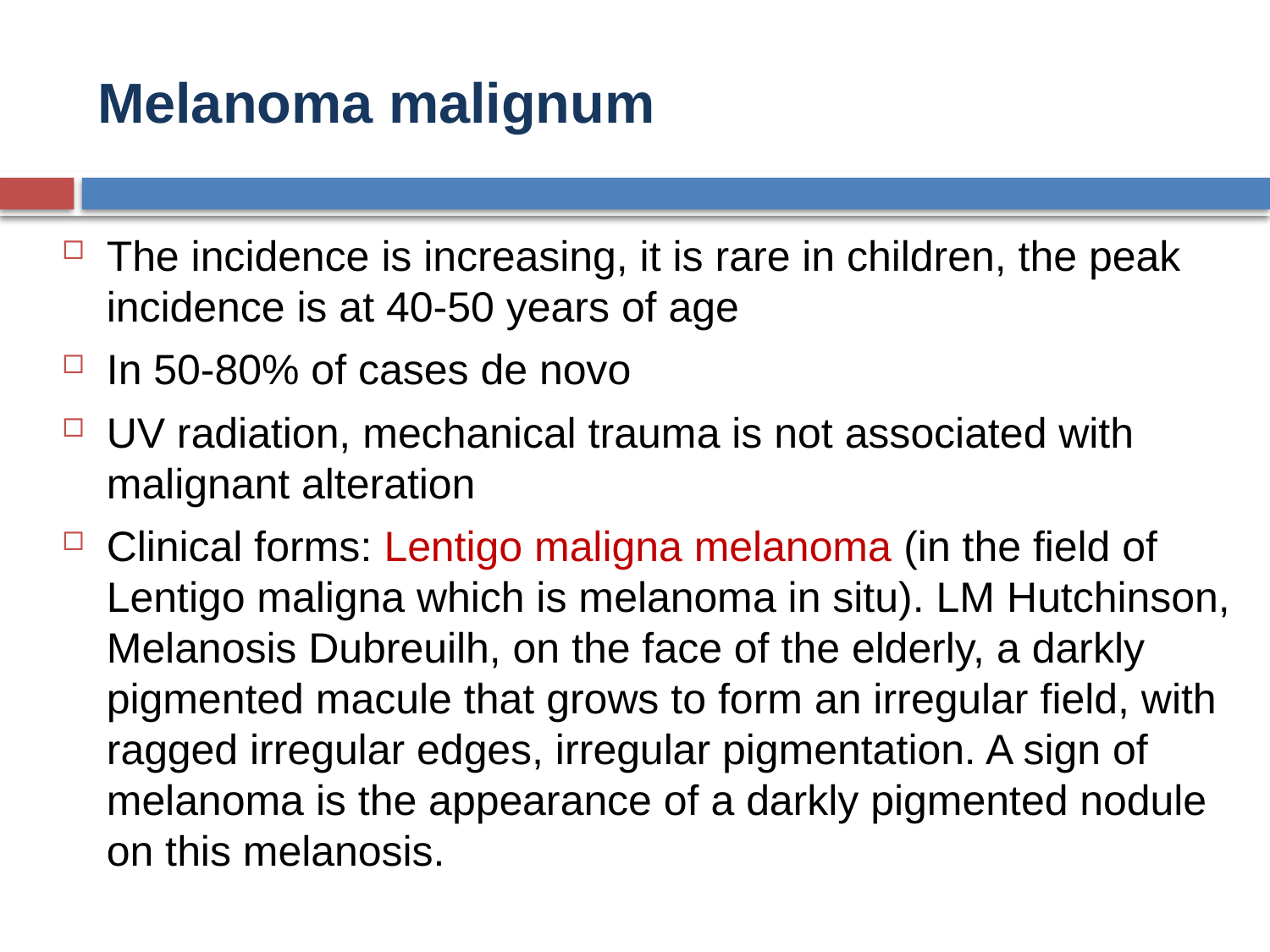

# Melanoma malignum
The incidence is increasing, it is rare in children, the peak incidence is at 40-50 years of age
In 50-80% of cases de novo
UV radiation, mechanical trauma is not associated with malignant alteration
Clinical forms: Lentigo maligna melanoma (in the field of Lentigo maligna which is melanoma in situ). LM Hutchinson, Melanosis Dubreuilh, on the face of the elderly, a darkly pigmented macule that grows to form an irregular field, with ragged irregular edges, irregular pigmentation. A sign of melanoma is the appearance of a darkly pigmented nodule on this melanosis.